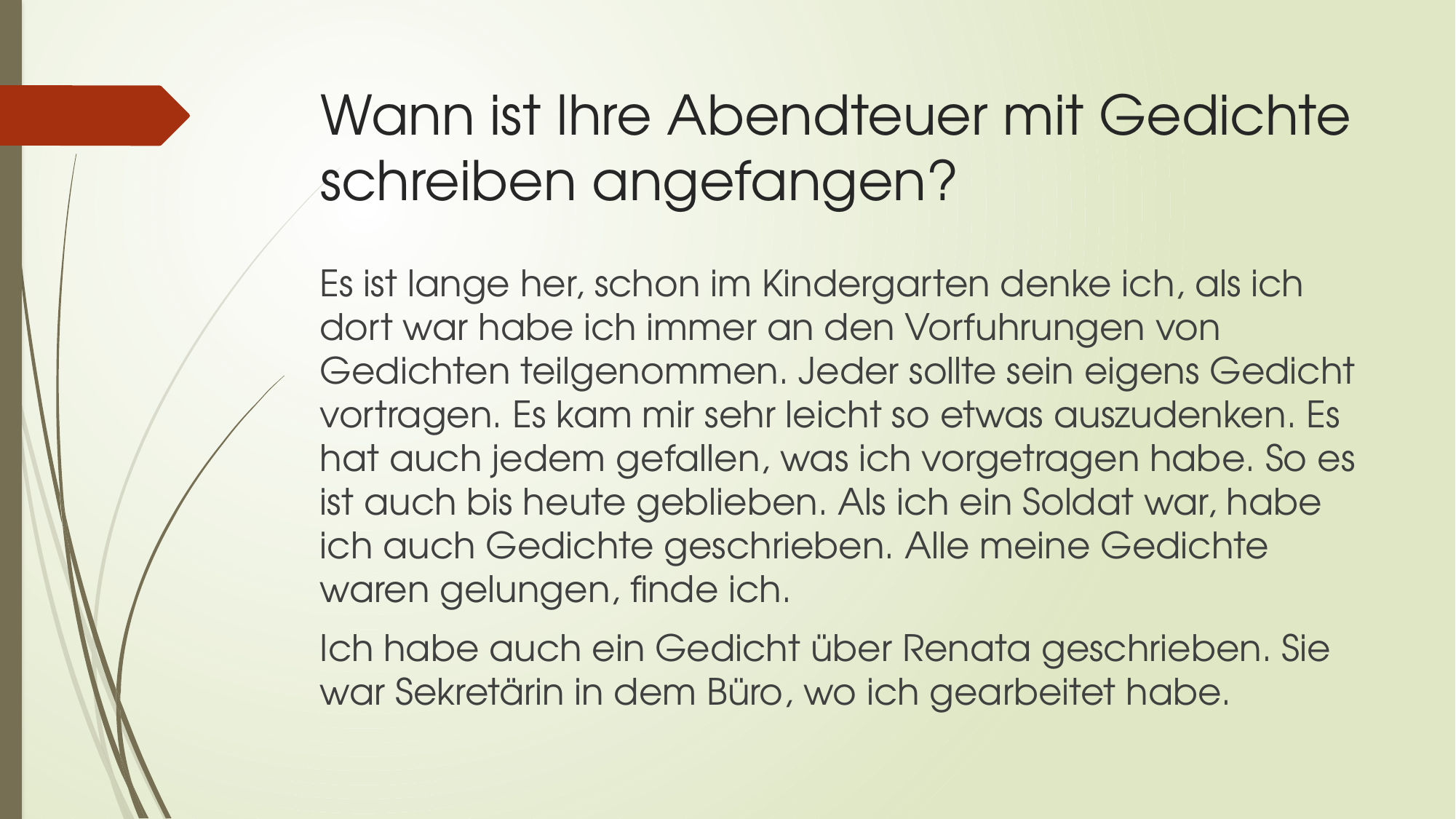

# Wann ist Ihre Abendteuer mit Gedichte schreiben angefangen?
Es ist lange her, schon im Kindergarten denke ich, als ich dort war habe ich immer an den Vorfuhrungen von Gedichten teilgenommen. Jeder sollte sein eigens Gedicht vortragen. Es kam mir sehr leicht so etwas auszudenken. Es hat auch jedem gefallen, was ich vorgetragen habe. So es ist auch bis heute geblieben. Als ich ein Soldat war, habe ich auch Gedichte geschrieben. Alle meine Gedichte waren gelungen, finde ich.
Ich habe auch ein Gedicht über Renata geschrieben. Sie war Sekretärin in dem Büro, wo ich gearbeitet habe.